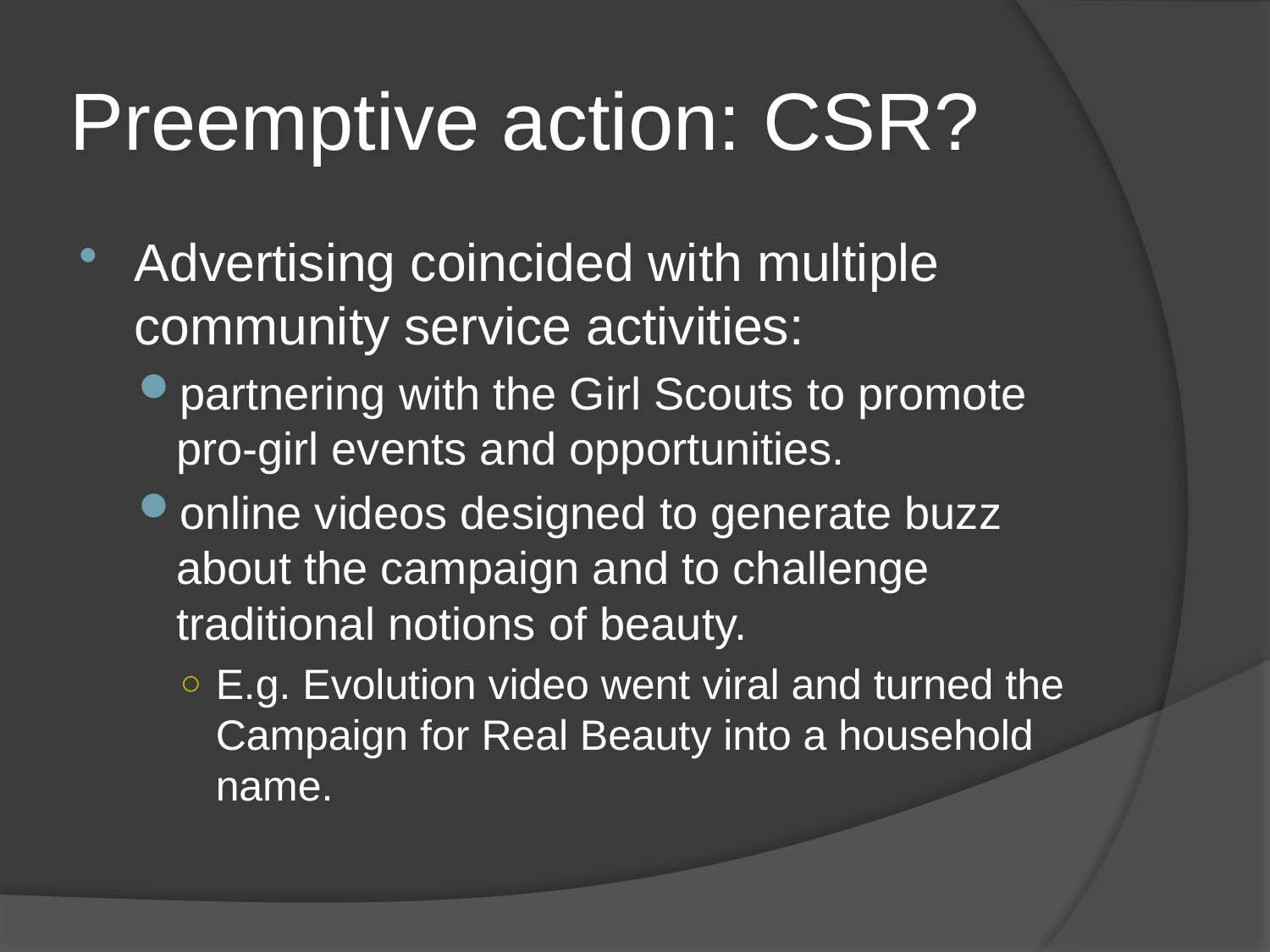

# Preemptive action: CSR?
Advertising coincided with multiple community service activities:
partnering with the Girl Scouts to promote pro-girl events and opportunities.
online videos designed to generate buzz about the campaign and to challenge traditional notions of beauty.
E.g. Evolution video went viral and turned the Campaign for Real Beauty into a household name.